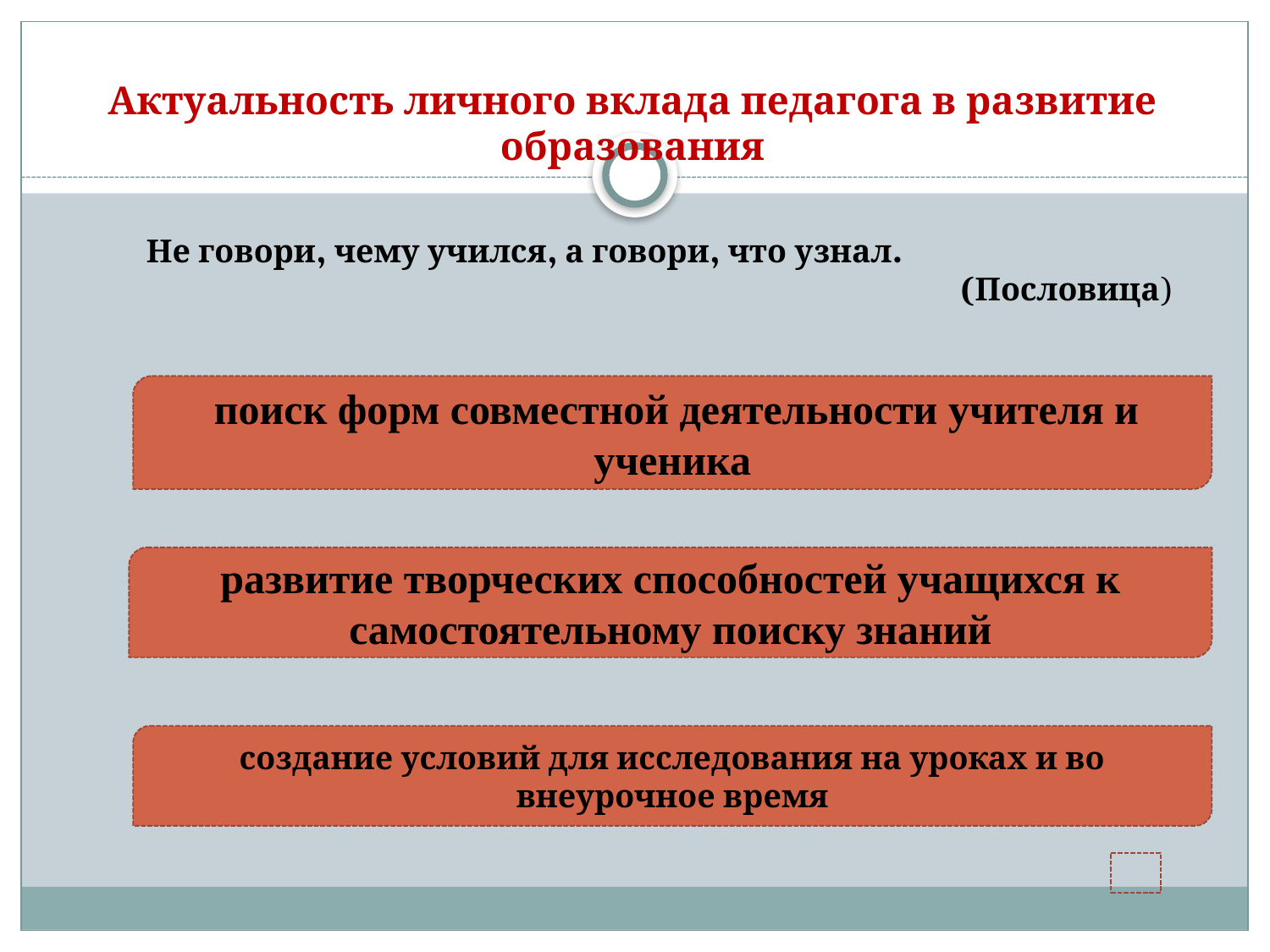

# Актуальность личного вклада педагога в развитие образования
Не говори, чему учился, а говори, что узнал.
(Пословица)
 поиск форм совместной деятельности учителя и ученика
развитие творческих способностей учащихся к самостоятельному поиску знаний
создание условий для исследования на уроках и во внеурочное время